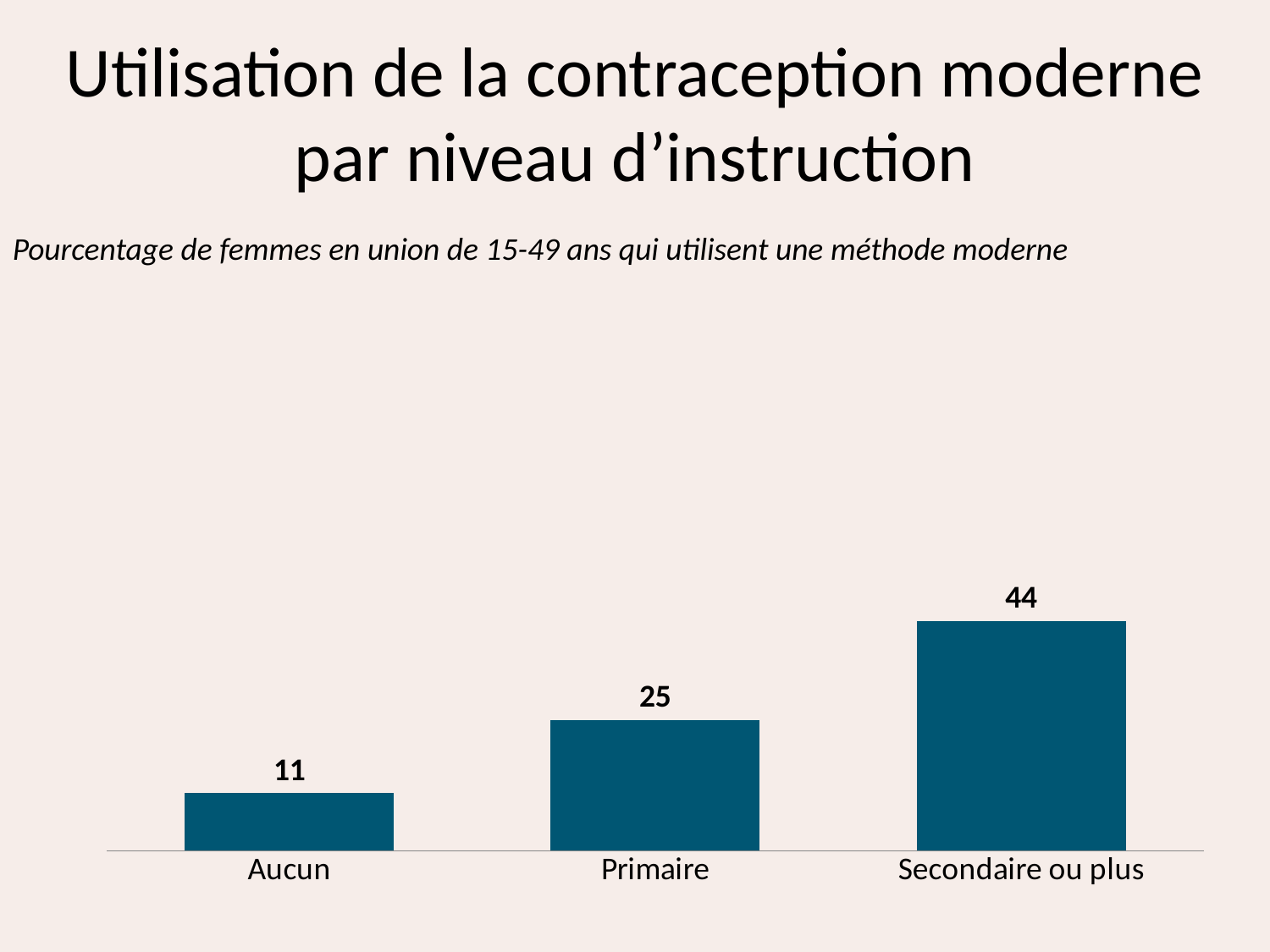

# Utilisation de la contraception moderne par niveau d’instruction
Pourcentage de femmes en union de 15-49 ans qui utilisent une méthode moderne

### Chart

| Category |  |
|---|---|
| Aucun | 11.0 |
| Primaire | 25.0 |
| Secondaire ou plus | 44.0 |